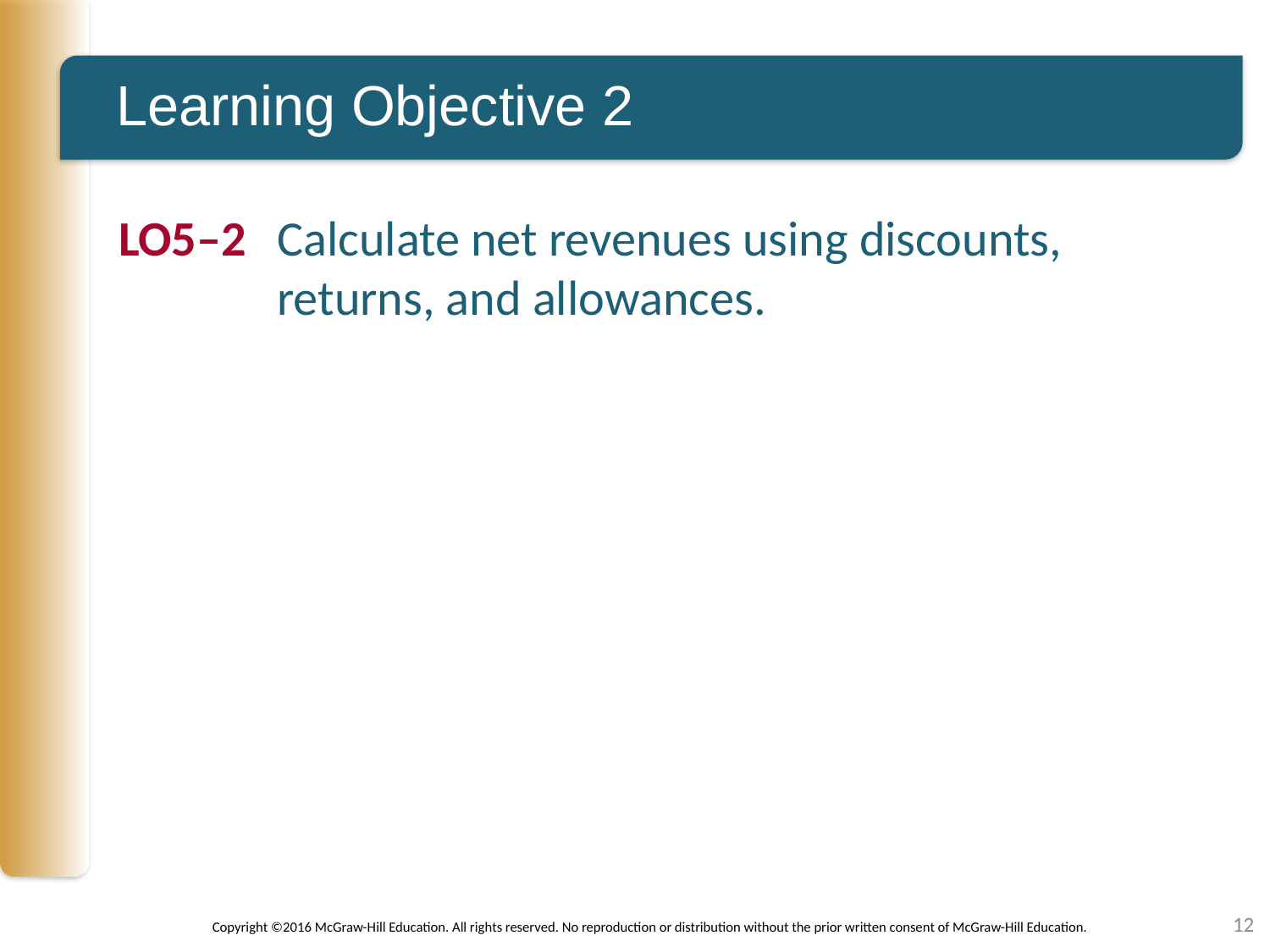

# Learning Objective 2
LO5–2	Calculate net revenues using discounts, returns, and allowances.
12
Copyright ©2016 McGraw-Hill Education. All rights reserved. No reproduction or distribution without the prior written consent of McGraw-Hill Education.